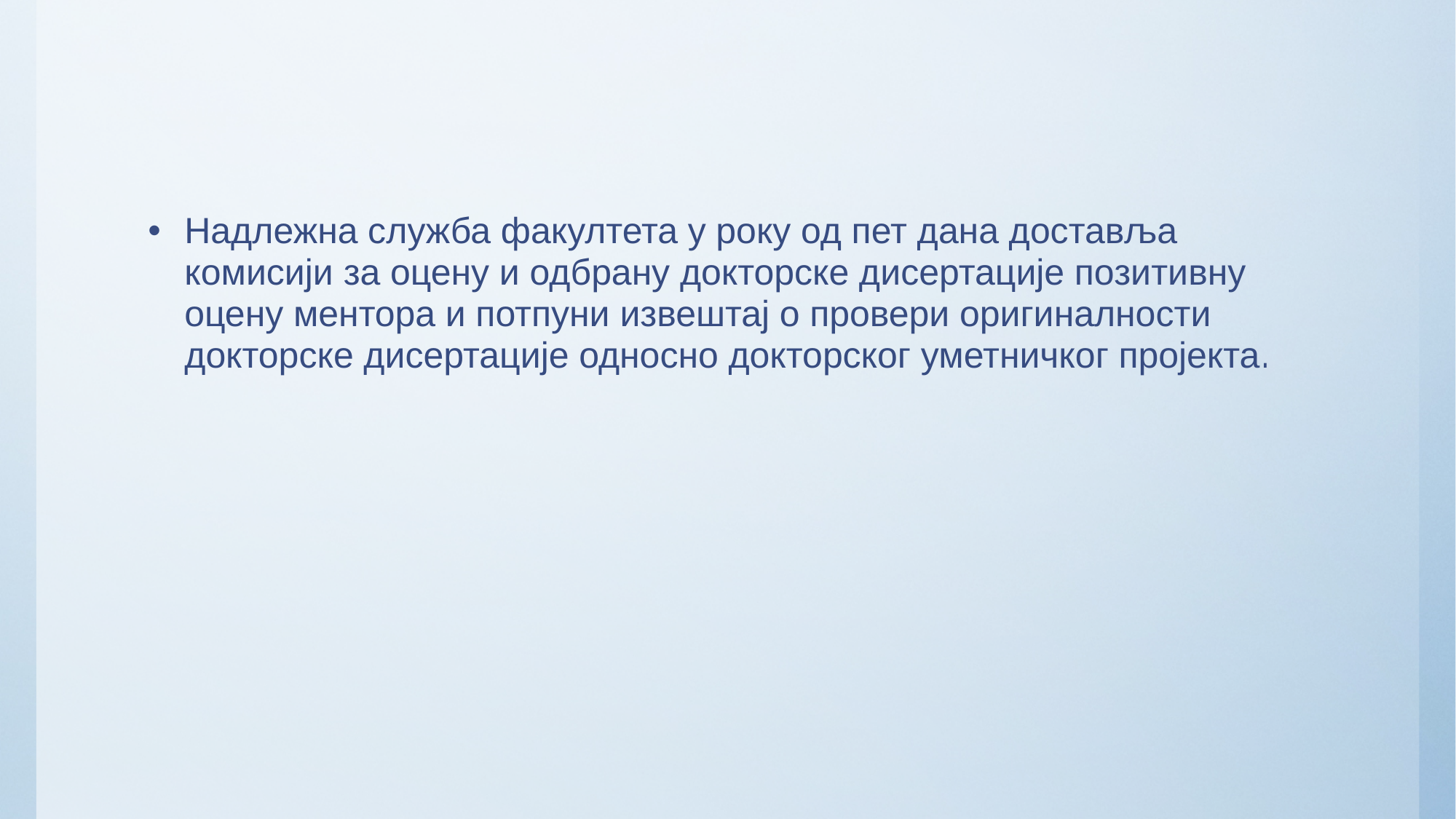

#
Надлежна служба факултета у року од пет дана доставља комисији за оцену и одбрану докторске дисертације позитивну оцену ментора и потпуни извештај о провери оригиналности докторске дисертације односно докторског уметничког пројекта.